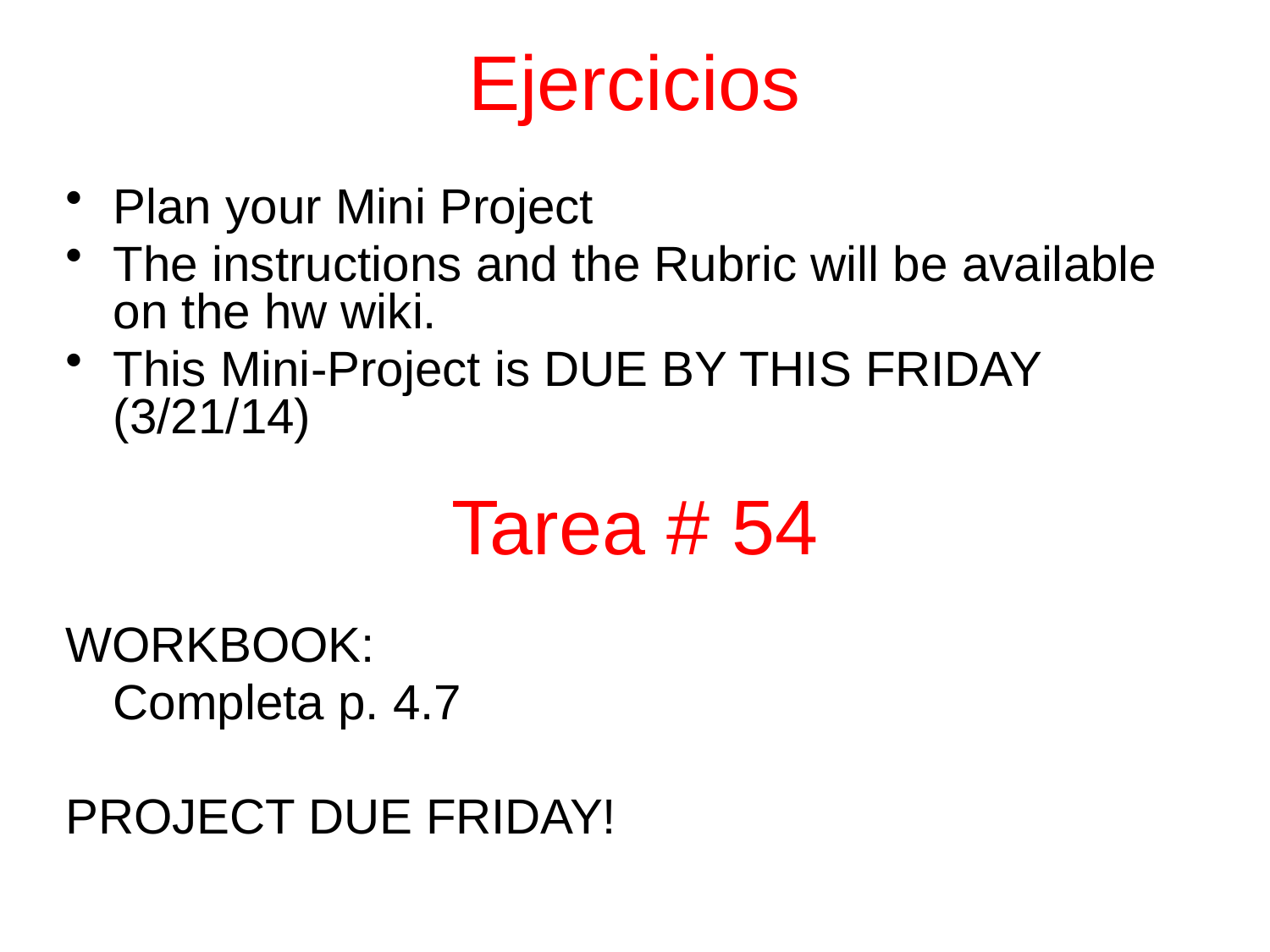

# Ejercicios
Plan your Mini Project
The instructions and the Rubric will be available on the hw wiki.
This Mini-Project is DUE BY THIS FRIDAY (3/21/14)

WORKBOOK:
	Completa p. 4.7

PROJECT DUE FRIDAY!
Tarea # 54